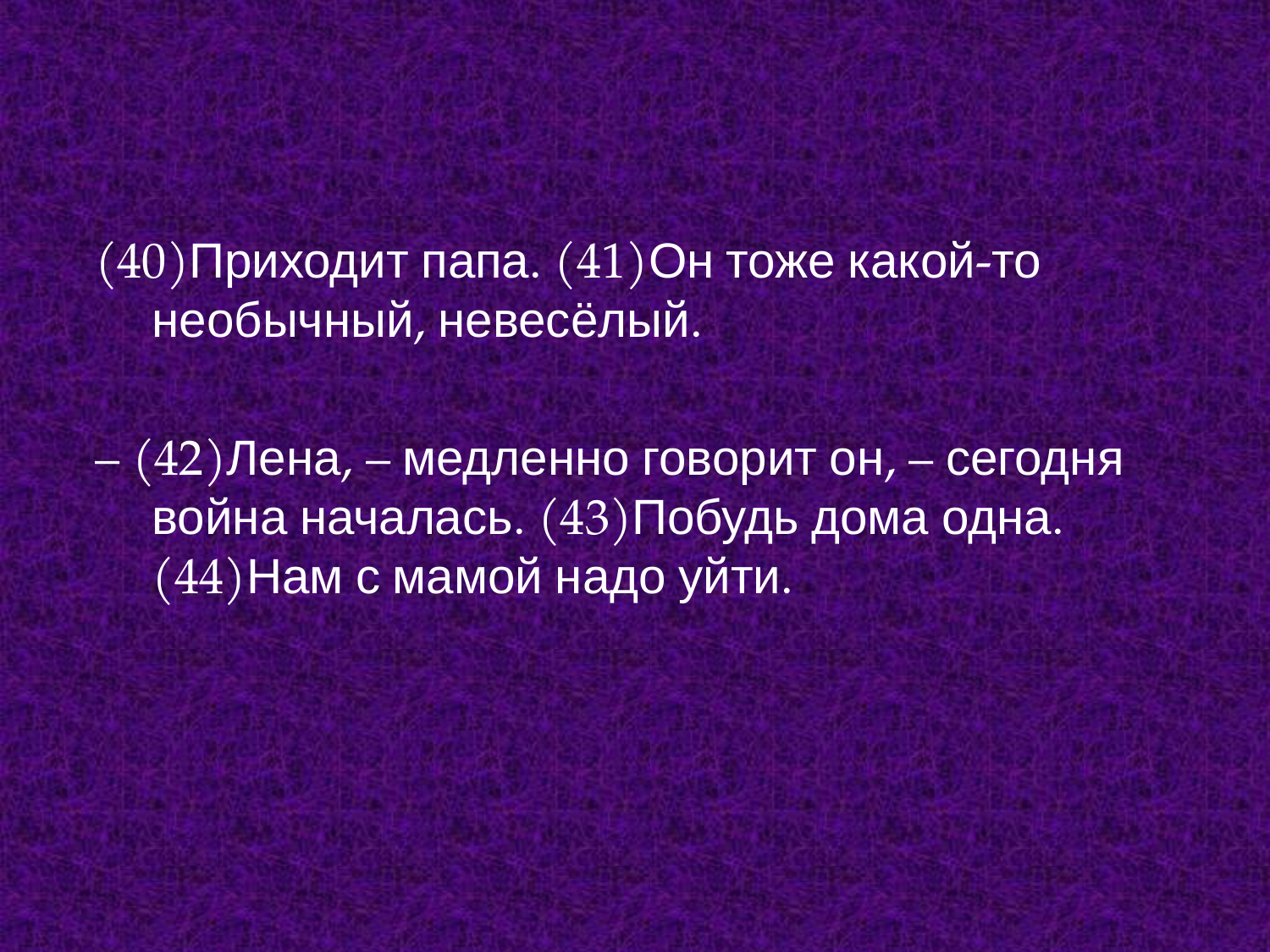

(40)Приходит папа. (41)Он тоже какой-то необычный, невесёлый.

– (42)Лена, – медленно говорит он, – сегодня война началась. (43)Побудь дома одна. (44)Нам с мамой надо уйти.